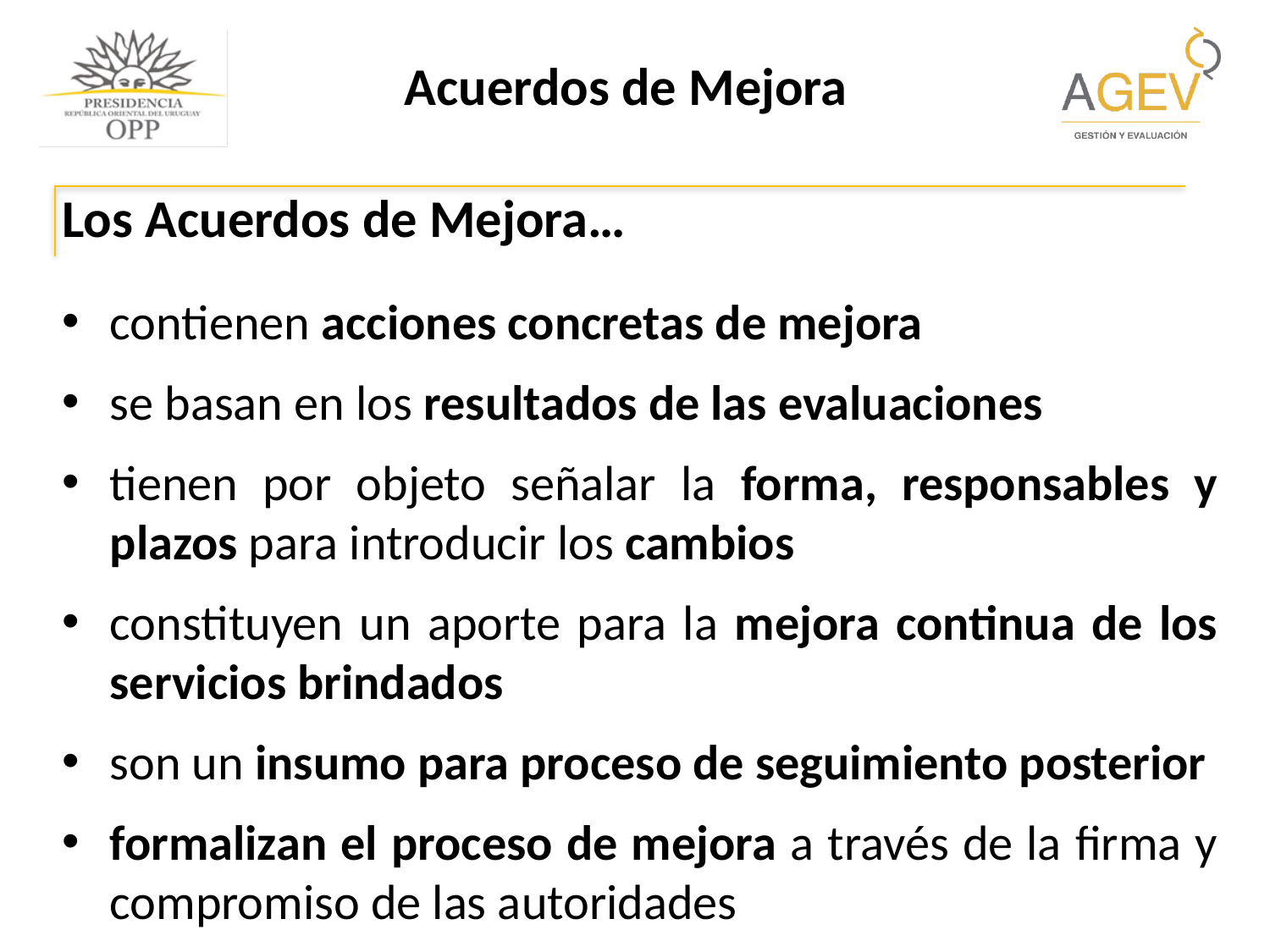

Acuerdos de Mejora
Los Acuerdos de Mejora…
contienen acciones concretas de mejora
se basan en los resultados de las evaluaciones
tienen por objeto señalar la forma, responsables y plazos para introducir los cambios
constituyen un aporte para la mejora continua de los servicios brindados
son un insumo para proceso de seguimiento posterior
formalizan el proceso de mejora a través de la firma y compromiso de las autoridades